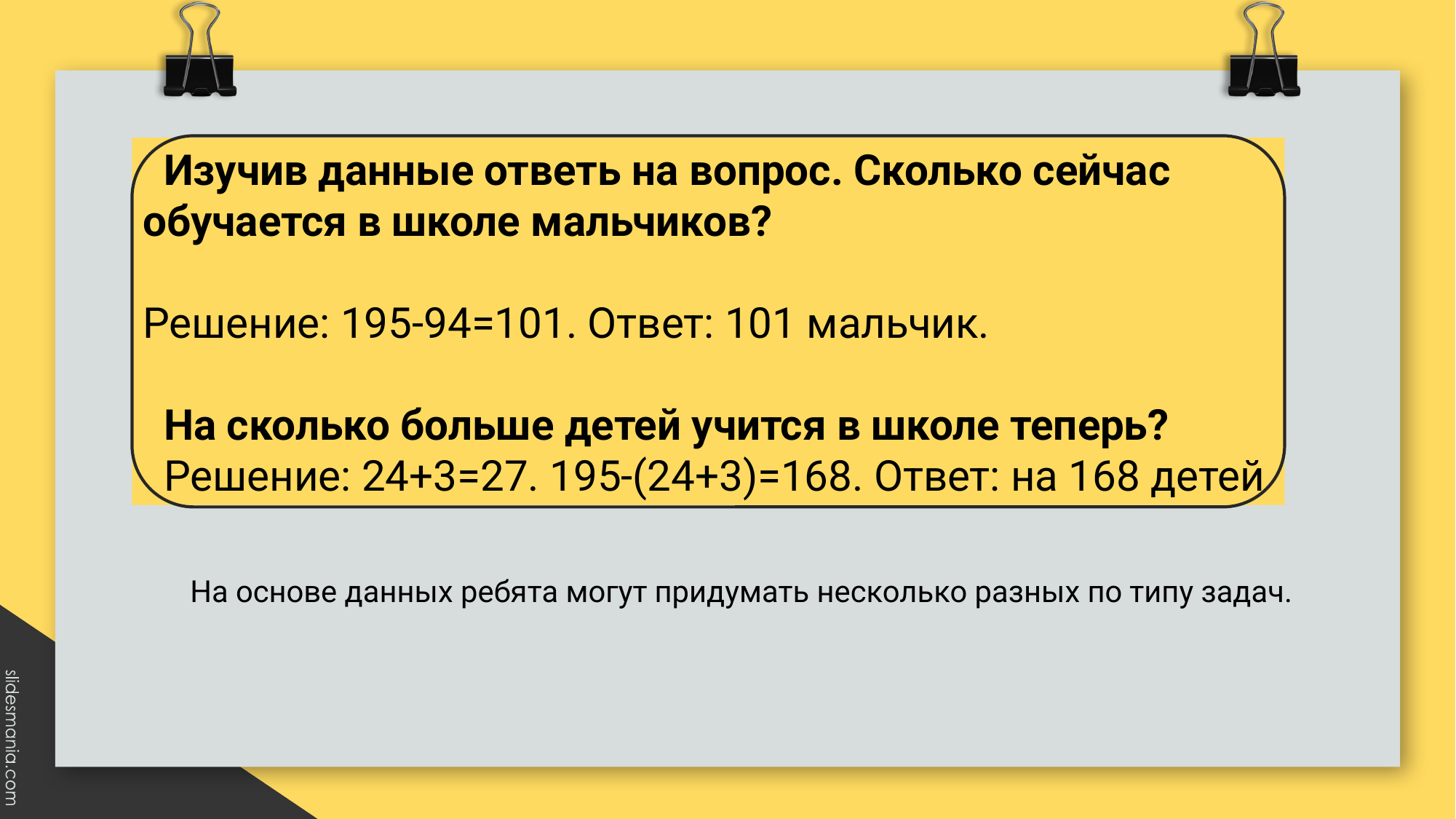

Изучив данные ответь на вопрос. Сколько сейчас   обучается в школе мальчиков?

Решение: 195-94=101. Ответ: 101 мальчик.

  На сколько больше детей учится в школе теперь?
  Решение: 24+3=27. 195-(24+3)=168. Ответ: на 168 детей
На основе данных ребята могут придумать несколько разных по типу задач.